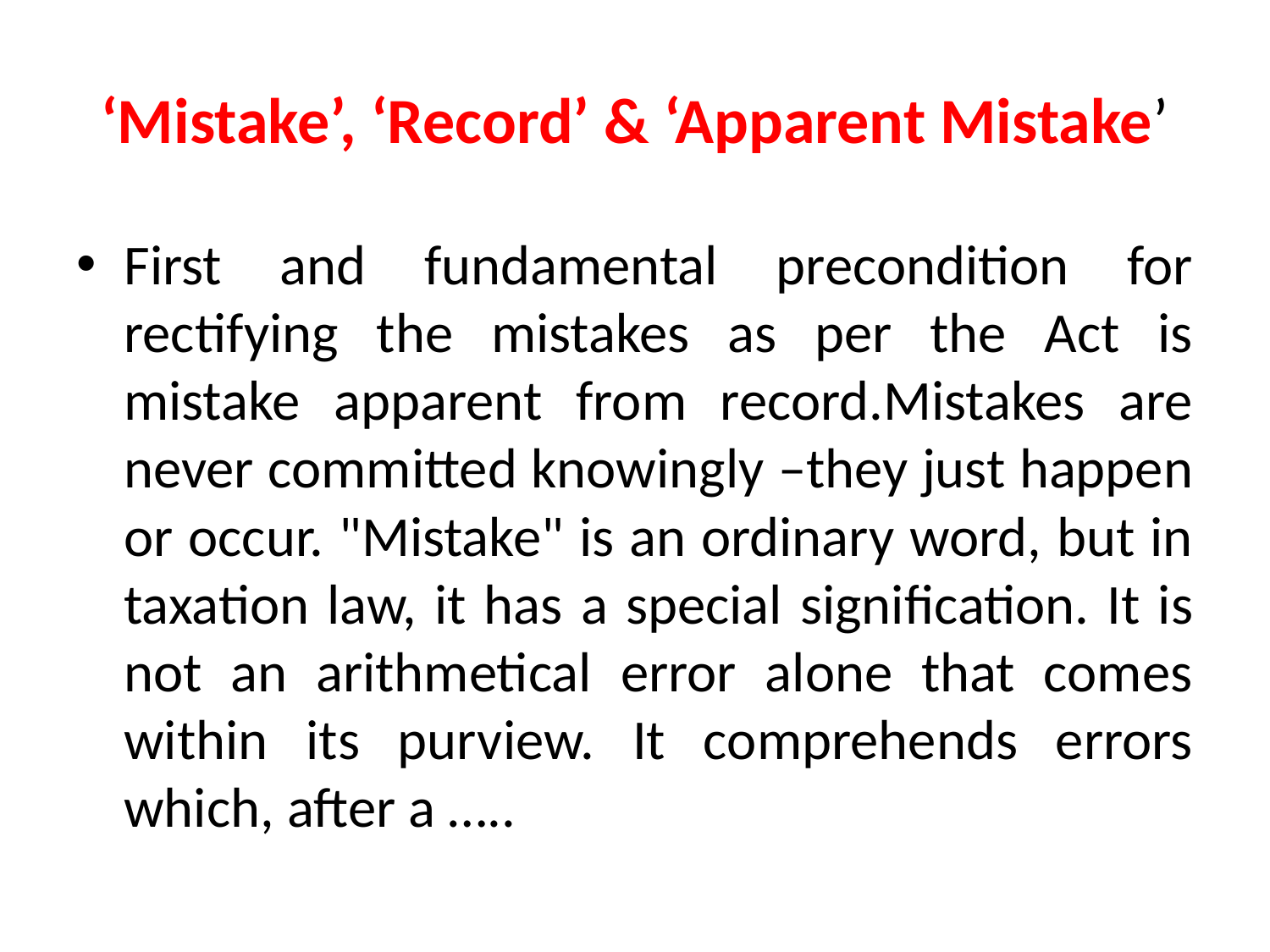

# ‘Mistake’, ‘Record’ & ‘Apparent Mistake’
First and fundamental precondition for rectifying the mistakes as per the Act is mistake apparent from record.Mistakes are never committed knowingly –they just happen or occur. "Mistake" is an ordinary word, but in taxation law, it has a special signification. It is not an arithmetical error alone that comes within its purview. It comprehends errors which, after a …..